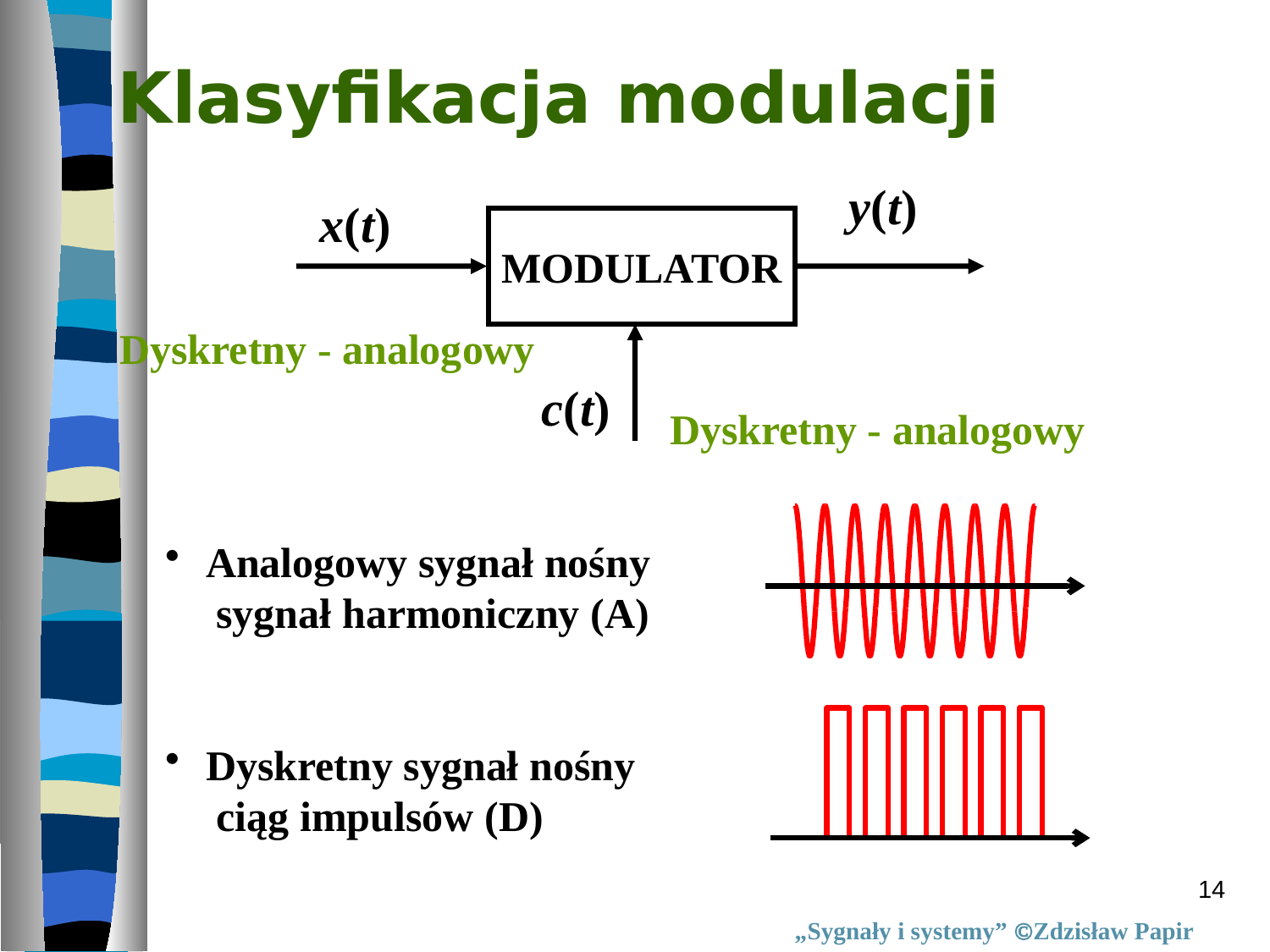

Klasyfikacja modulacji
y(t)
x(t)

MODULATOR

c(t)

Dyskretny - analogowy
Dyskretny - analogowy

 Analogowy sygnał nośny
  sygnał harmoniczny (A)

 Dyskretny sygnał nośny
  ciąg impulsów (D)

14
„Sygnały i systemy” ©Zdzisław Papir